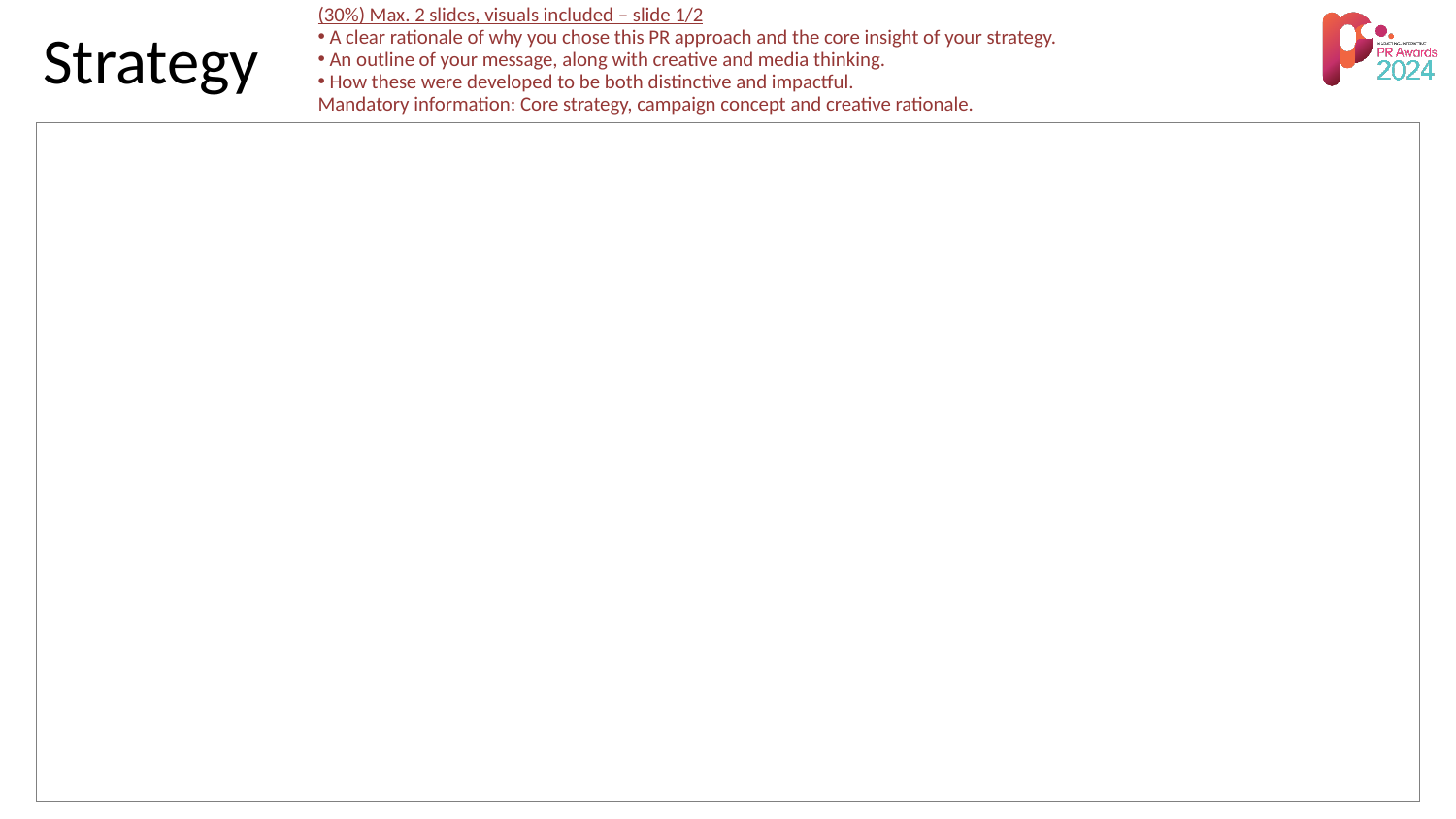

(30%) Max. 2 slides, visuals included – slide 1/2
 A clear rationale of why you chose this PR approach and the core insight of your strategy.
 An outline of your message, along with creative and media thinking.
 How these were developed to be both distinctive and impactful.
Mandatory information: Core strategy, campaign concept and creative rationale.
Strategy
|  |
| --- |